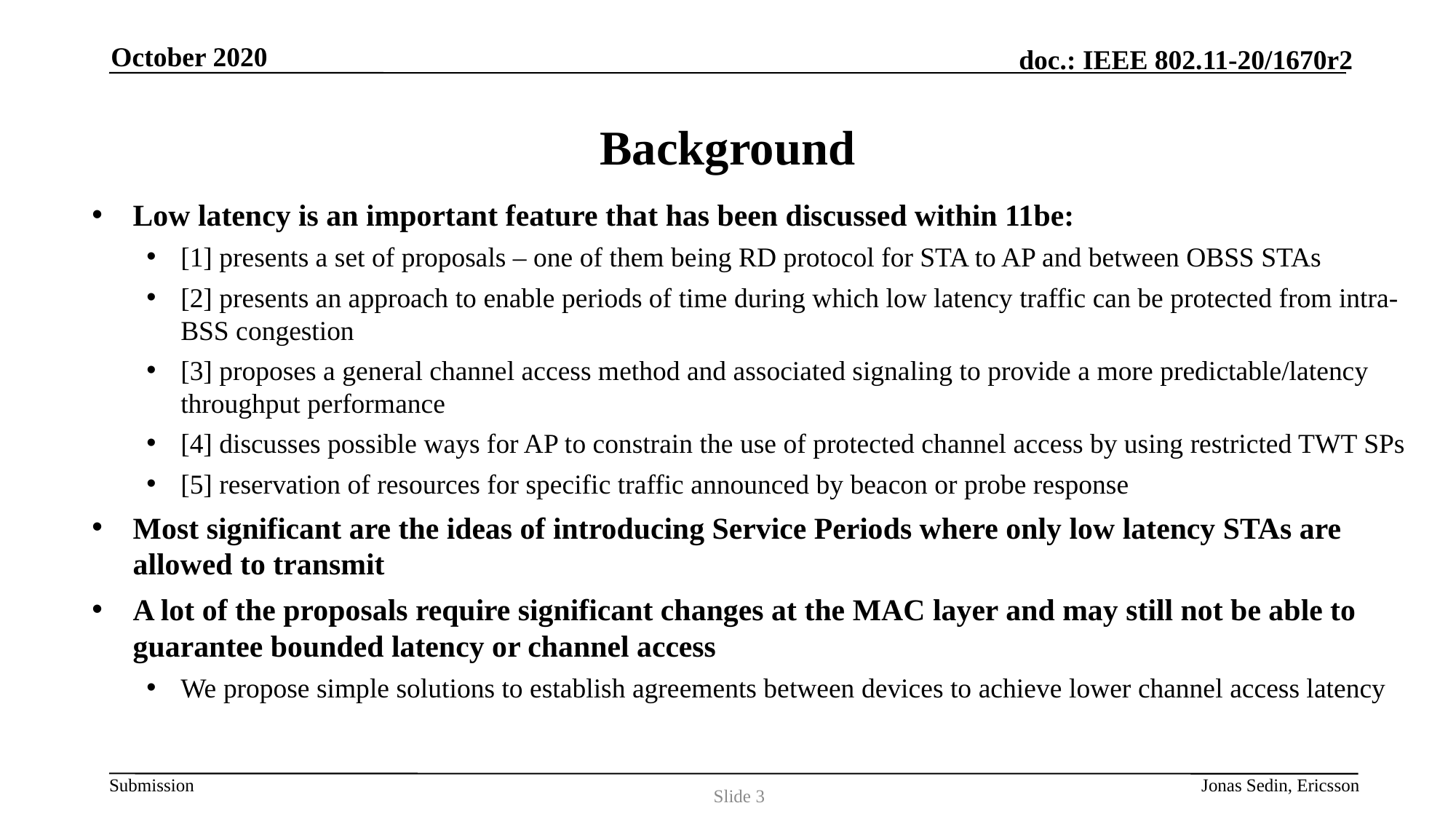

October 2020
# Background
Low latency is an important feature that has been discussed within 11be:
[1] presents a set of proposals – one of them being RD protocol for STA to AP and between OBSS STAs
[2] presents an approach to enable periods of time during which low latency traffic can be protected from intra-BSS congestion
[3] proposes a general channel access method and associated signaling to provide a more predictable/latency throughput performance
[4] discusses possible ways for AP to constrain the use of protected channel access by using restricted TWT SPs
[5] reservation of resources for specific traffic announced by beacon or probe response
Most significant are the ideas of introducing Service Periods where only low latency STAs are allowed to transmit
A lot of the proposals require significant changes at the MAC layer and may still not be able to guarantee bounded latency or channel access
We propose simple solutions to establish agreements between devices to achieve lower channel access latency
Slide 3
Jonas Sedin, Ericsson